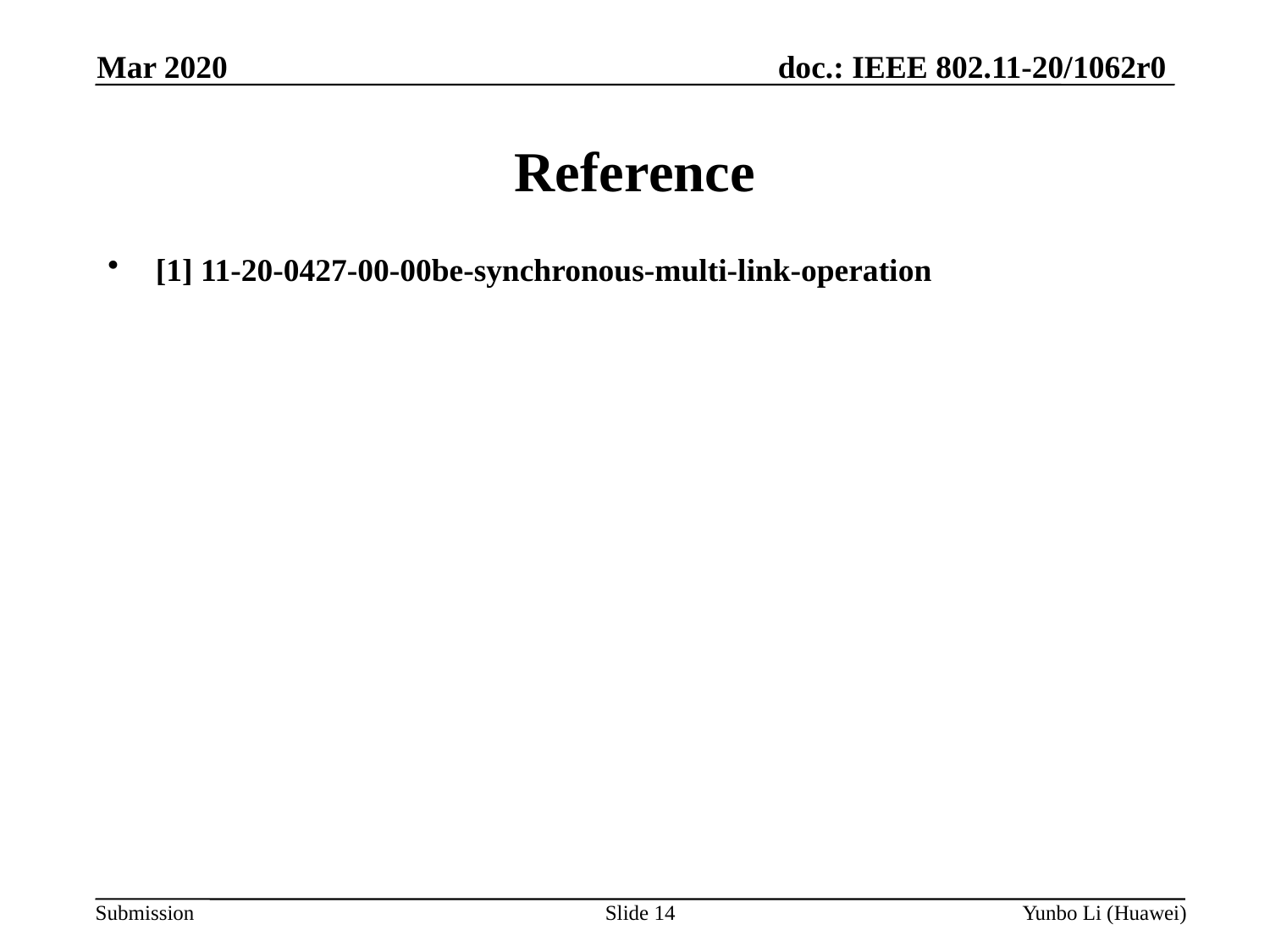

Mar 2020
Reference
[1] 11-20-0427-00-00be-synchronous-multi-link-operation

Slide 14
Yunbo Li (Huawei)